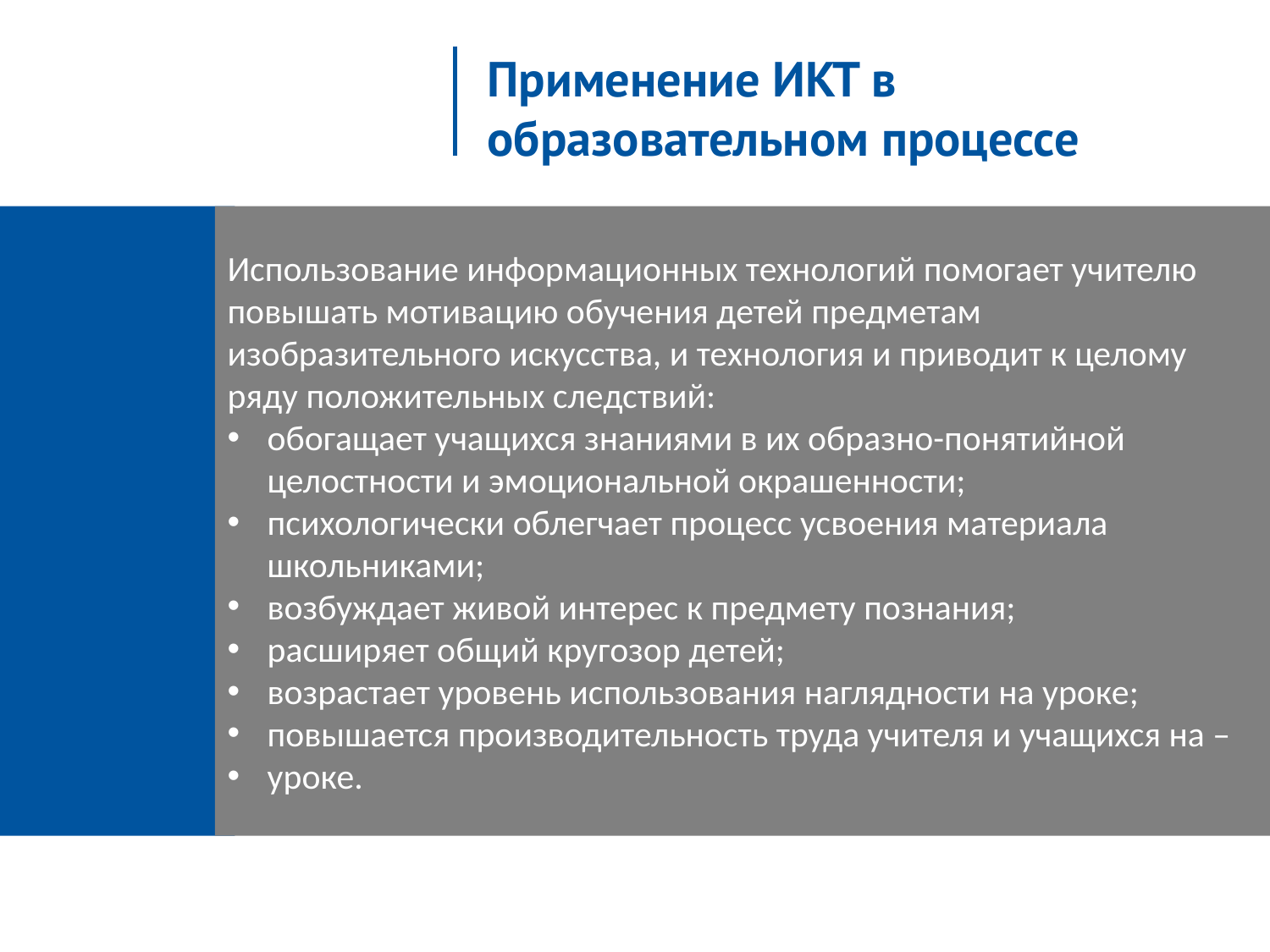

Применение ИКТ в образовательном процессе

Использование информационных технологий помогает учителю повышать мотивацию обучения детей предметам изобразительного искусства, и технология и приводит к целому ряду положительных следствий:
обогащает учащихся знаниями в их образно-понятийной целостности и эмоциональной окрашенности;
психологически облегчает процесс усвоения материала школьниками;
возбуждает живой интерес к предмету познания;
расширяет общий кругозор детей;
возрастает уровень использования наглядности на уроке;
повышается производительность труда учителя и учащихся на –
уроке.